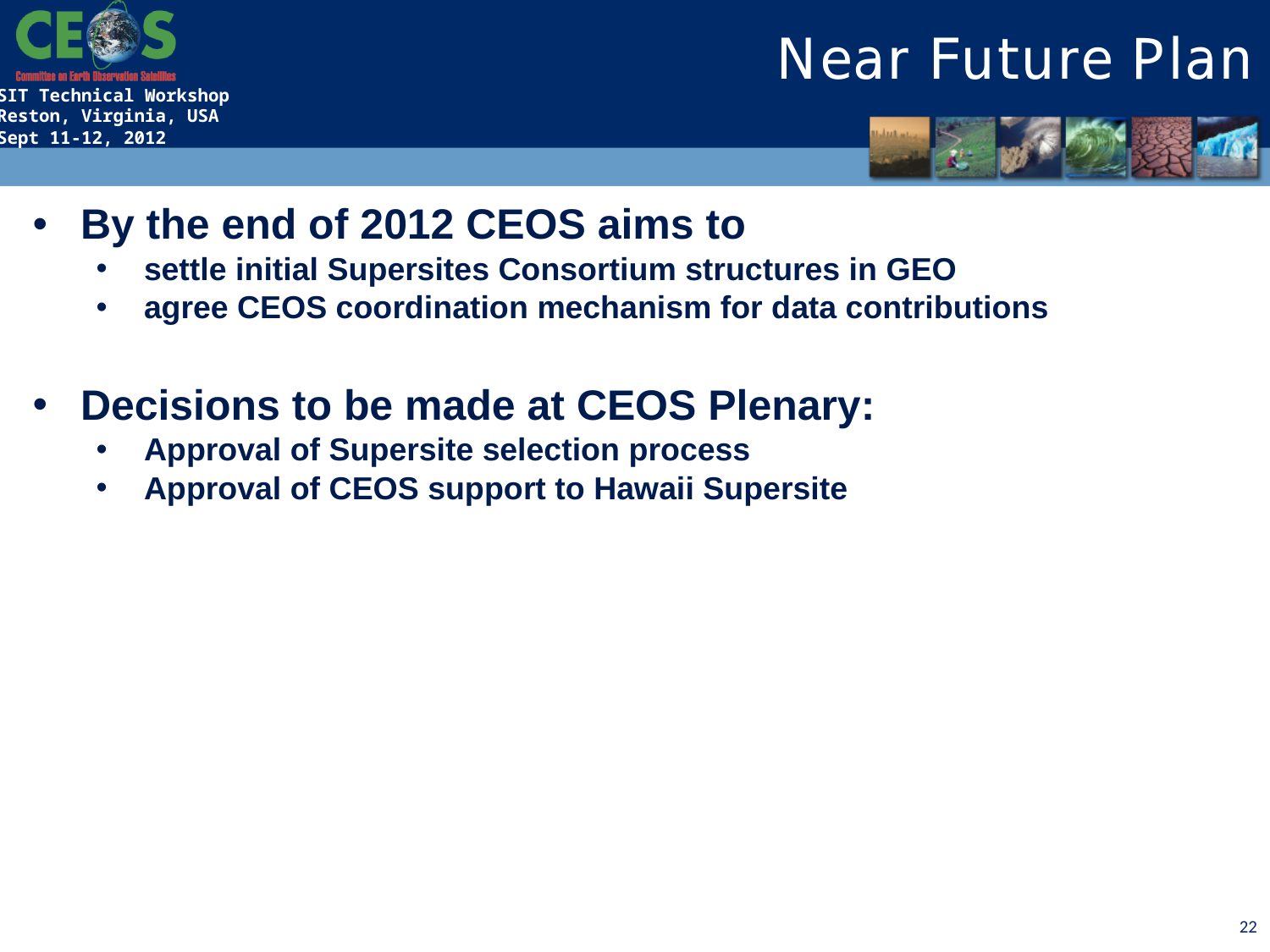

Near Future Plan
By the end of 2012 CEOS aims to
settle initial Supersites Consortium structures in GEO
agree CEOS coordination mechanism for data contributions

Decisions to be made at CEOS Plenary:
Approval of Supersite selection process
Approval of CEOS support to Hawaii Supersite

22